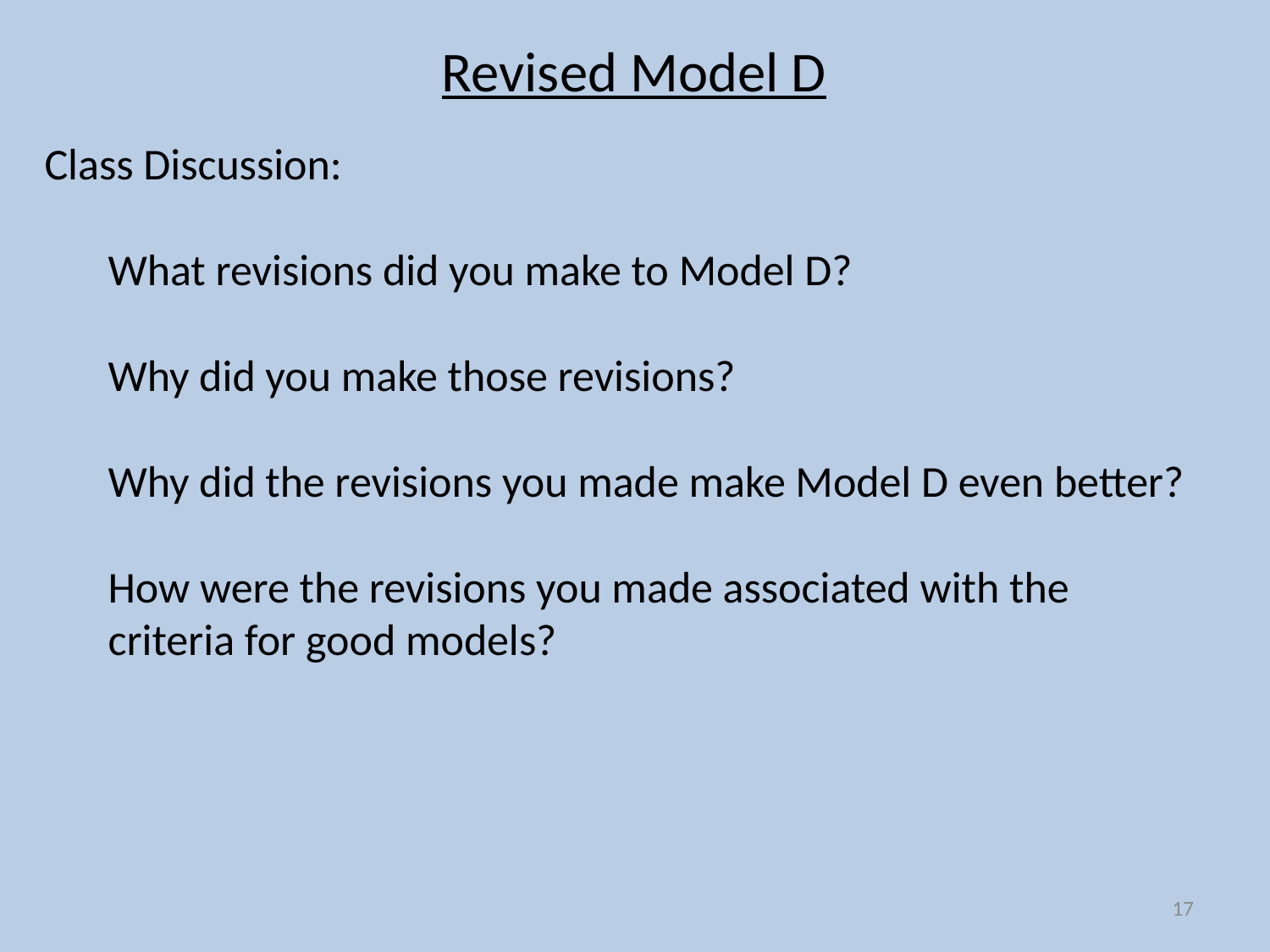

Revised Model D
Class Discussion:

	What revisions did you make to Model D?

	Why did you make those revisions?

	Why did the revisions you made make Model D even better?

	How were the revisions you made associated with the criteria for good models?
17